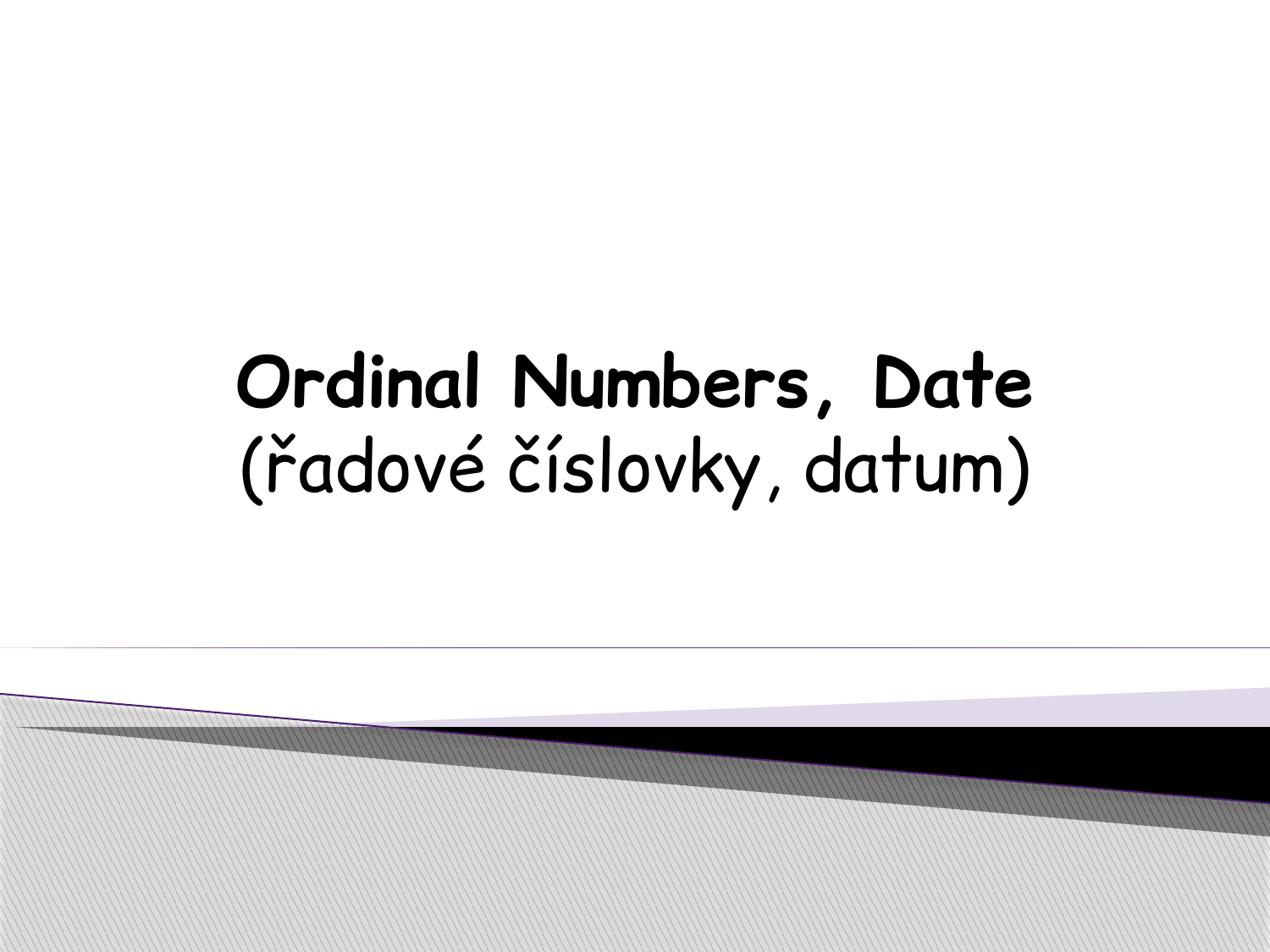

# Ordinal Numbers, Date (řadové číslovky, datum)